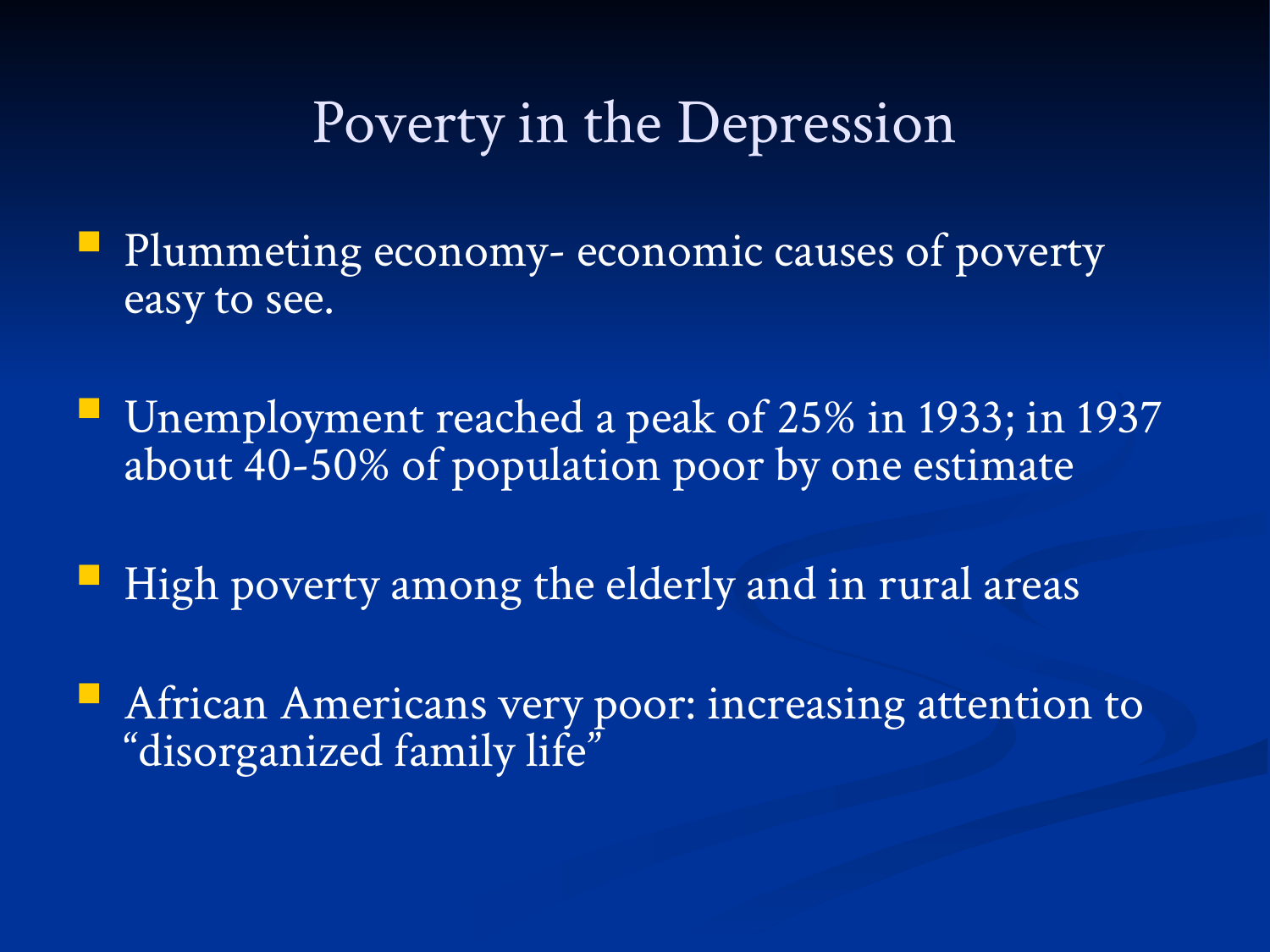

# Poverty in the Depression
Plummeting economy- economic causes of poverty easy to see.

Unemployment reached a peak of 25% in 1933; in 1937 about 40-50% of population poor by one estimate

High poverty among the elderly and in rural areas

African Americans very poor: increasing attention to “disorganized family life”